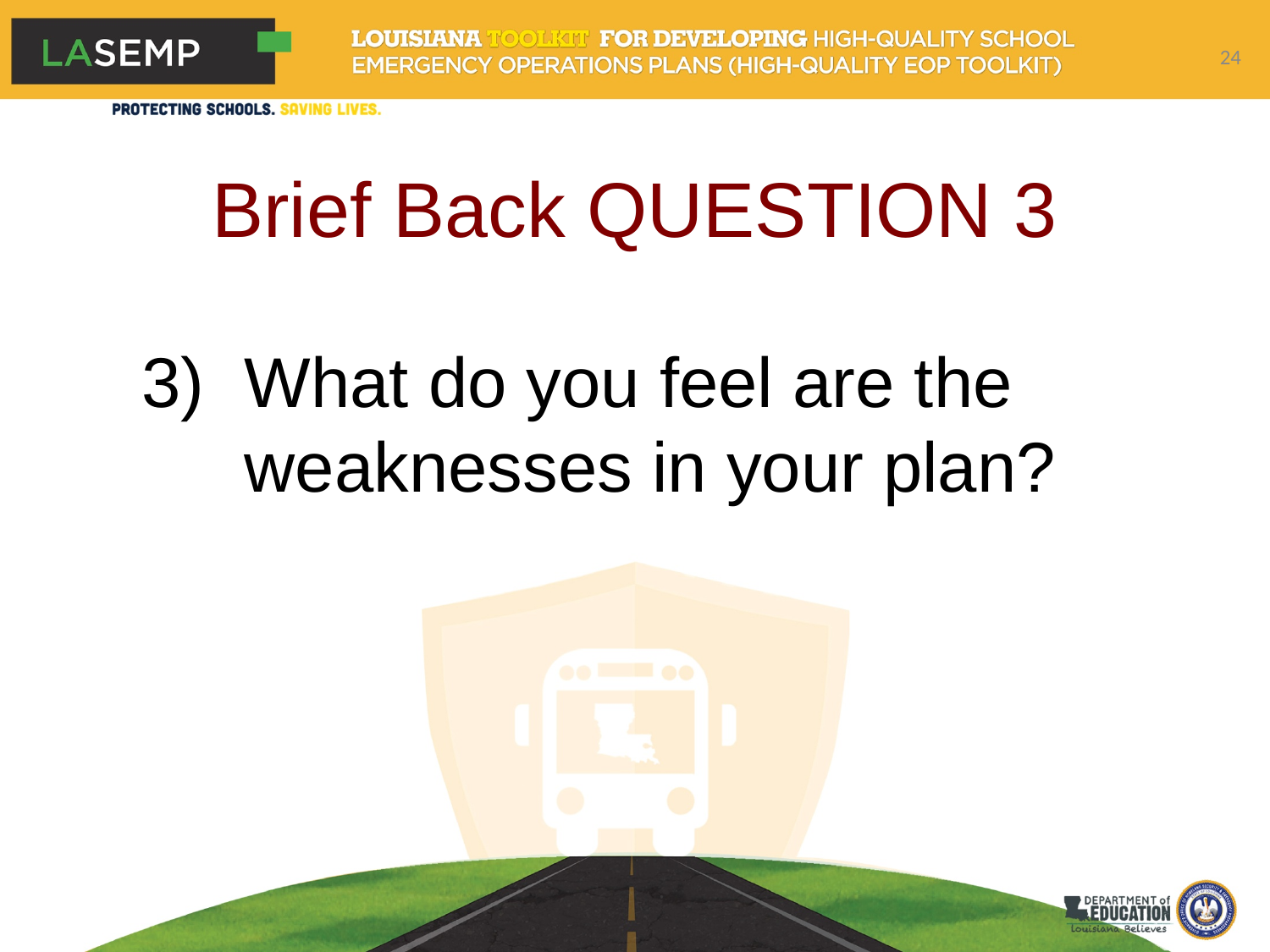

24
# Brief Back QUESTION 3
What do you feel are the weaknesses in your plan?